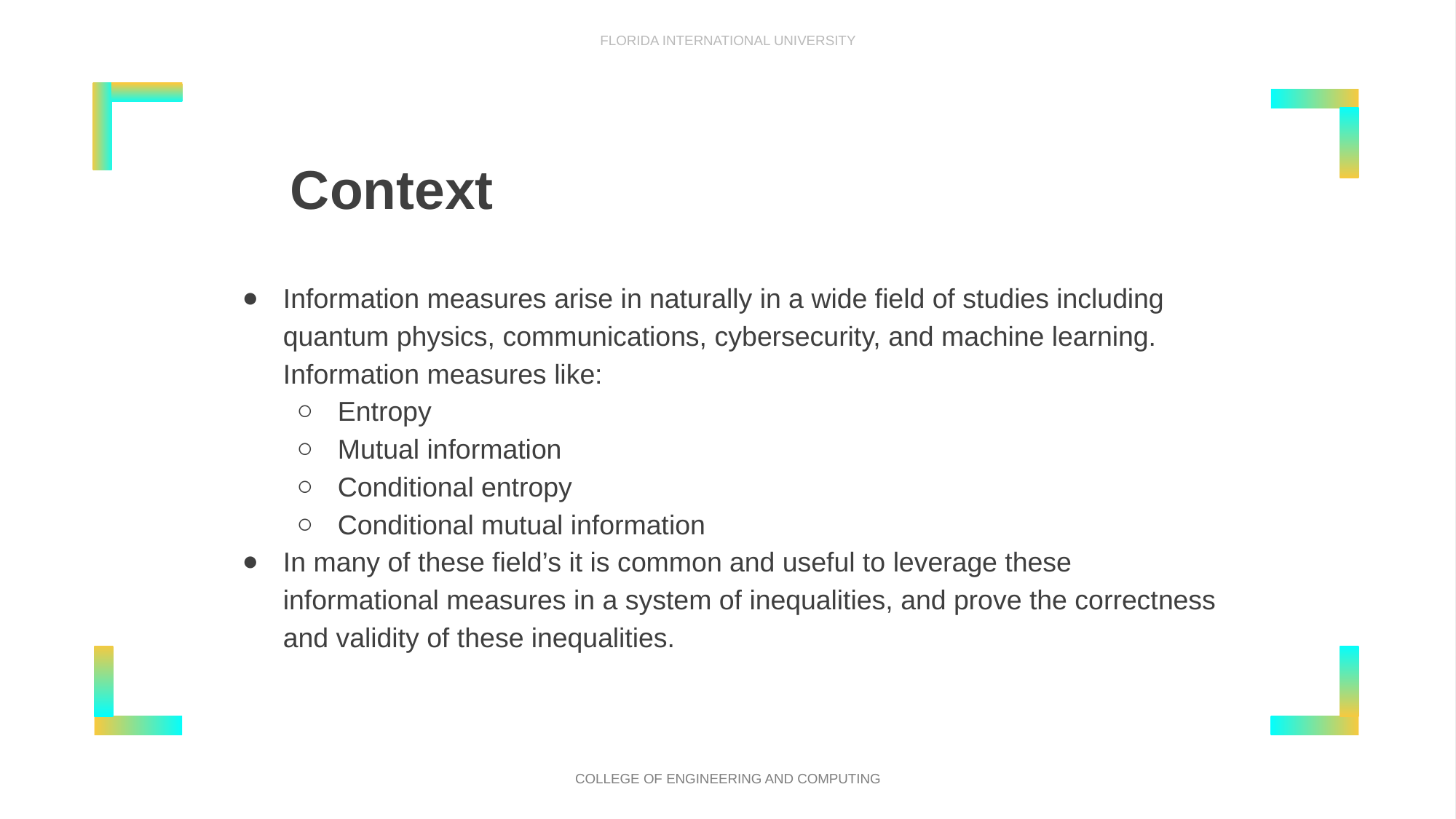

# Context
Information measures arise in naturally in a wide field of studies including quantum physics, communications, cybersecurity, and machine learning. Information measures like:
Entropy
Mutual information
Conditional entropy
Conditional mutual information
In many of these field’s it is common and useful to leverage these informational measures in a system of inequalities, and prove the correctness and validity of these inequalities.